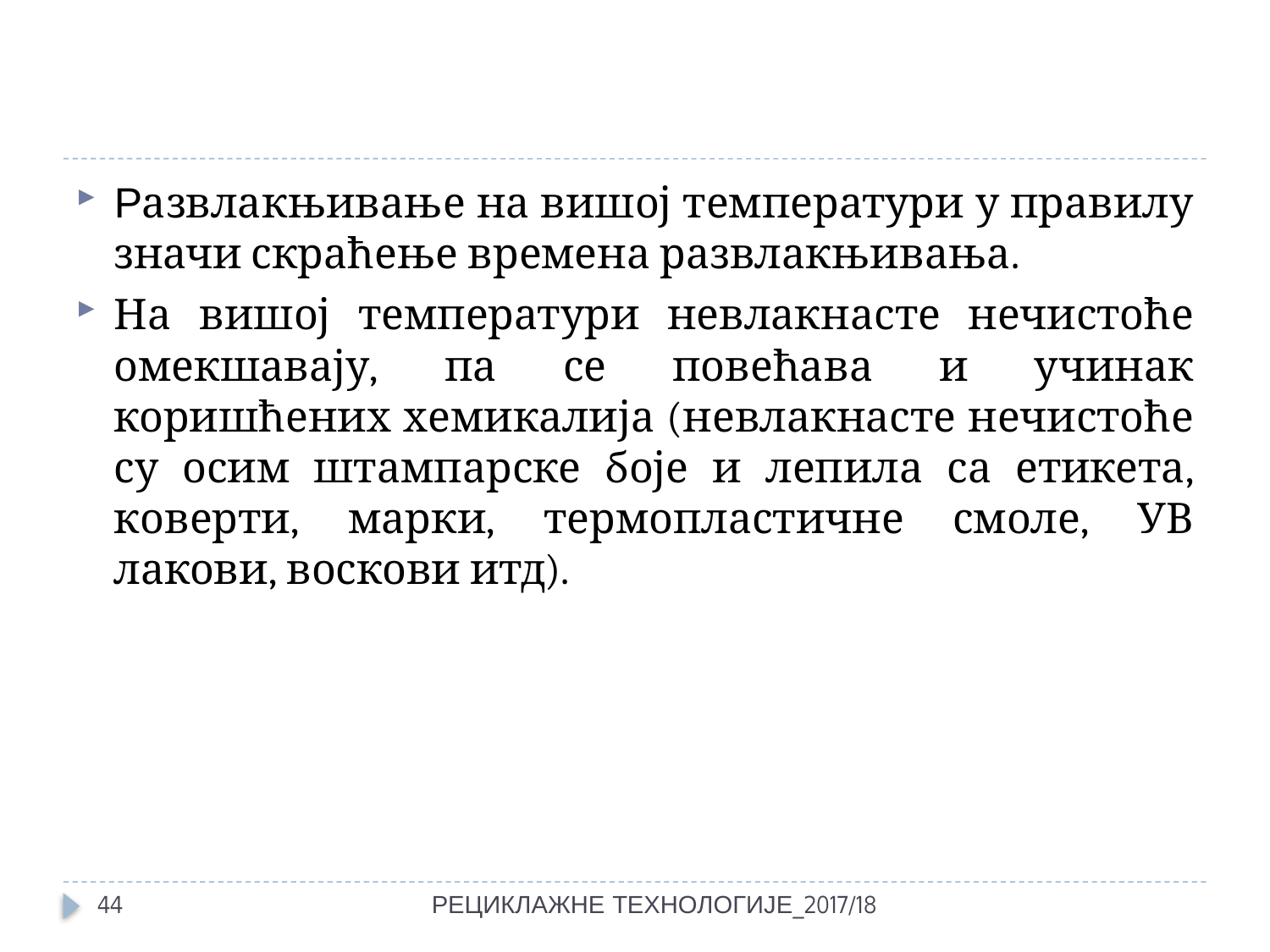

#
Развлакњивање на вишој температури у правилу значи скраћење времена развлакњивања.
На вишој температури невлакнасте нечистоће омекшавају, па се повећава и учинак коришћених хемикалија (невлакнасте нечистоће су осим штампарске боје и лепила са етикета, коверти, марки, термопластичне смоле, УВ лакови, воскови итд).
44
РЕЦИКЛАЖНЕ ТЕХНОЛОГИЈЕ_2017/18